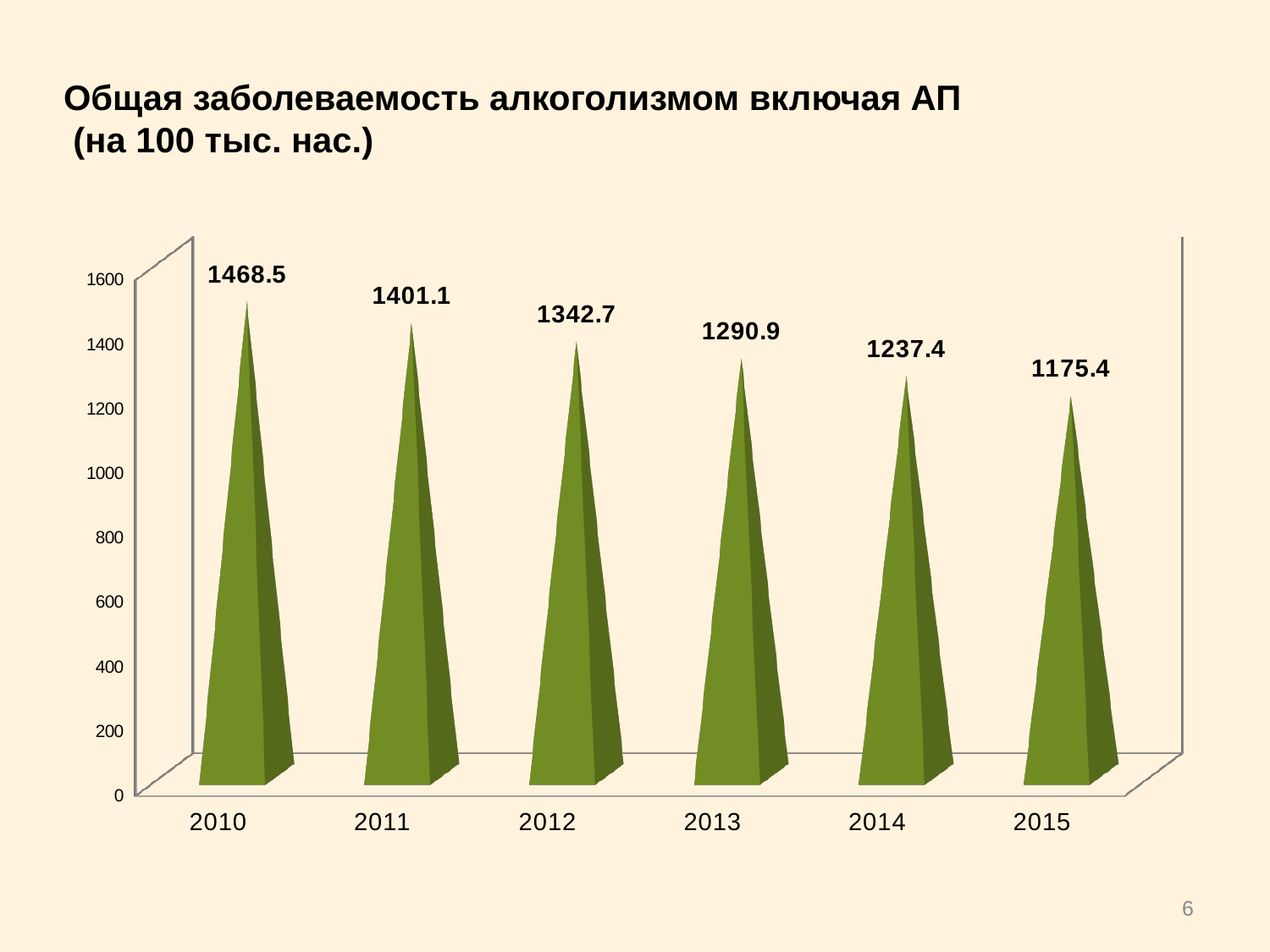

# Общая заболеваемость алкоголизмом включая АП (на 100 тыс. нас.)

[unsupported chart]

6